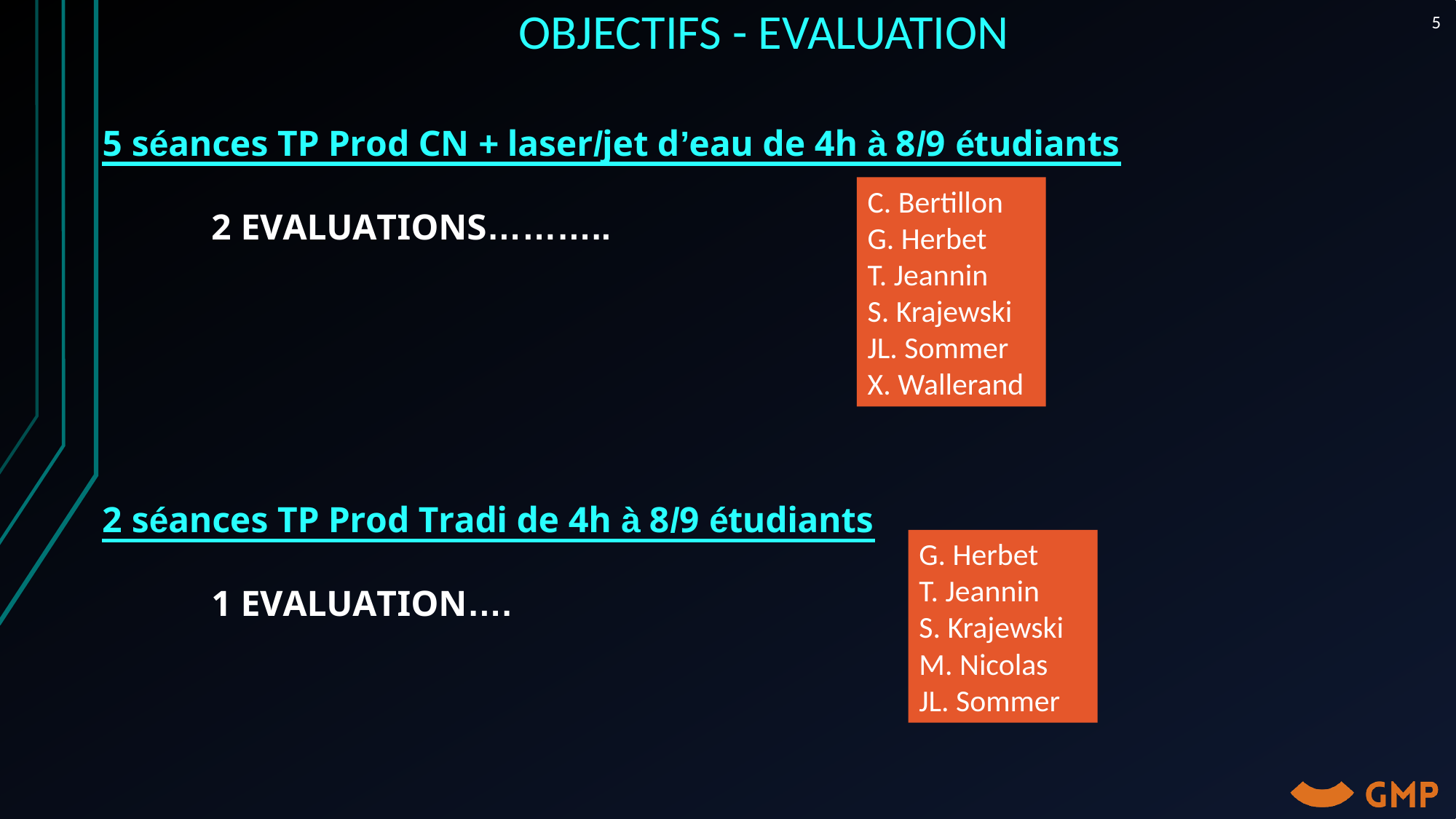

# OBJECTIFS - EVALUATION
5

5 séances TP Prod CN + laser/jet d’eau de 4h à 8/9 étudiants

	2 EVALUATIONS………..

2 séances TP Prod Tradi de 4h à 8/9 étudiants

	1 EVALUATION….
C. Bertillon
G. Herbet
T. Jeannin
S. Krajewski
JL. Sommer
X. Wallerand
G. Herbet
T. Jeannin
S. Krajewski
M. Nicolas
JL. Sommer